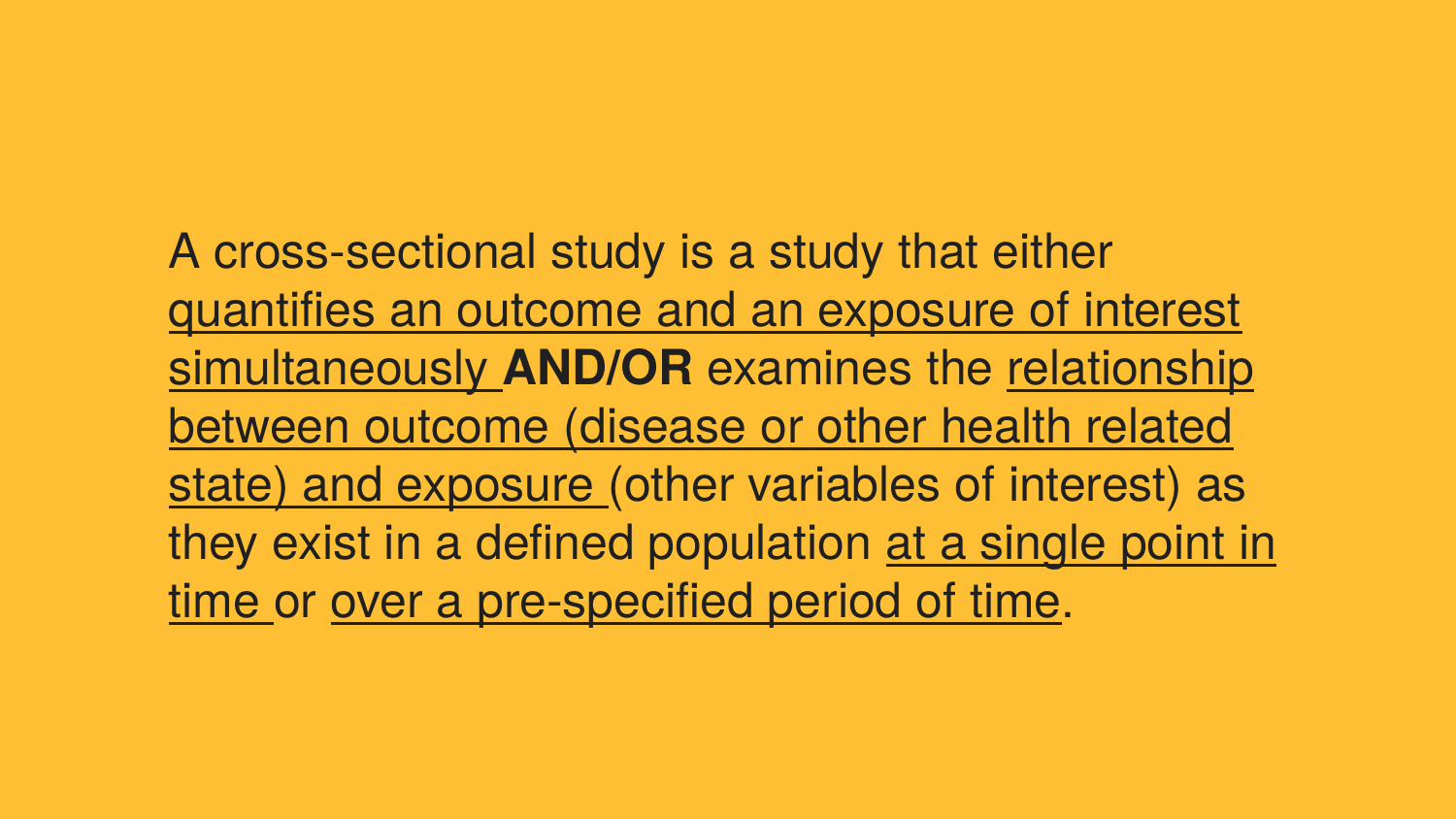

A cross-sectional study is a study that either quantifies an outcome and an exposure of interest simultaneously AND/OR examines the relationship between outcome (disease or other health related state) and exposure (other variables of interest) as they exist in a defined population at a single point in time or over a pre-specified period of time.